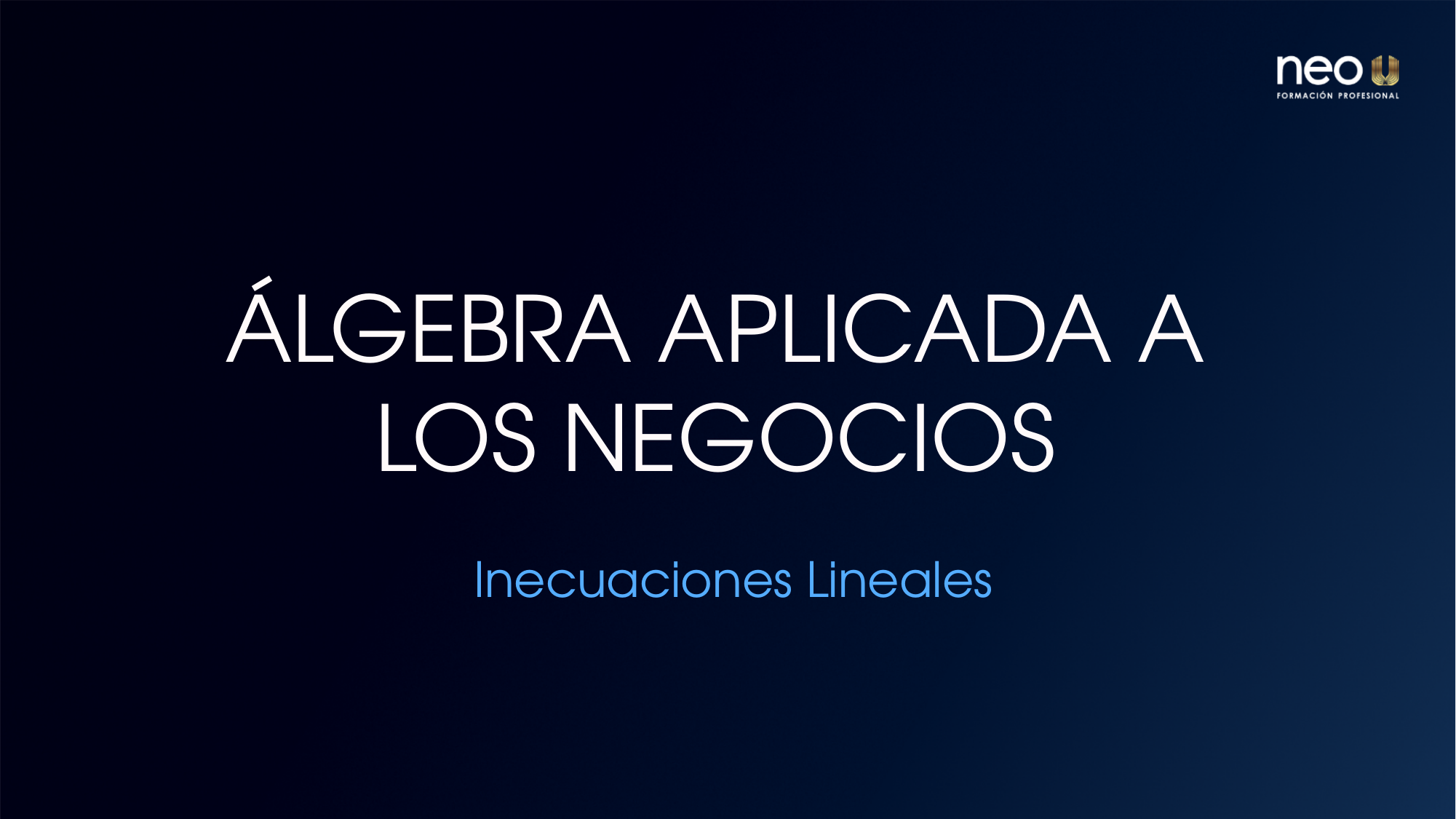

# ÁLGEBRA APLICADA A LOS NEGOCIOS
Inecuaciones Lineales